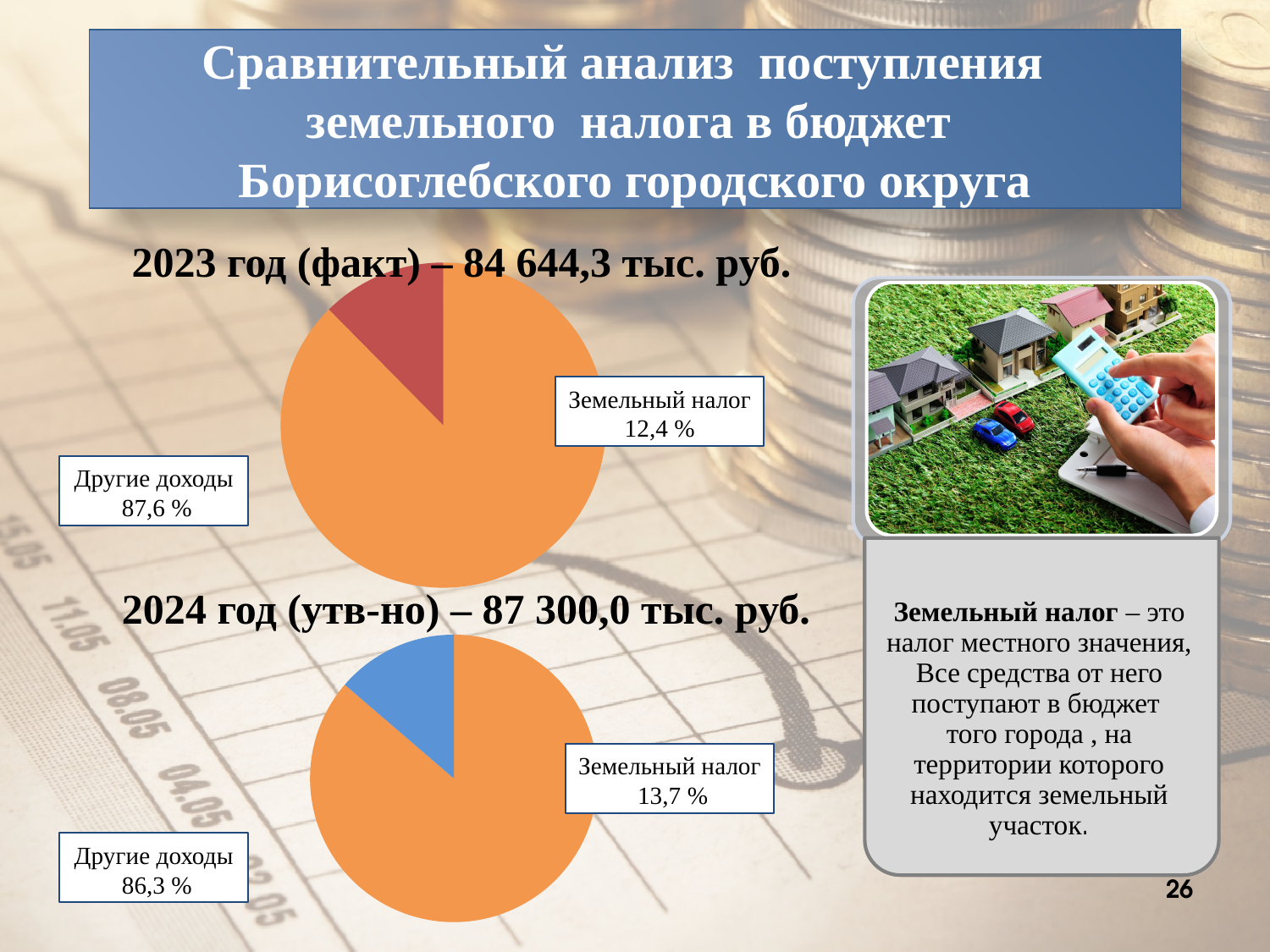

Сравнительный анализ  поступления
земельного  налога в бюджет
Борисоглебского городского округа
2023 год (факт) – 84 644,3 тыс. руб.

[unsupported chart]

Земельный налог – это налог местного значения, Все средства от него поступают в бюджет  того города , на территории которого находится земельный участок.
Земельный налог 12,4 %
Другие доходы  87,6 %
2024 год (утв-но) – 87 300,0 тыс. руб.

[unsupported chart]

Земельный налог  13,7 %
Другие доходы  86,3 %
26